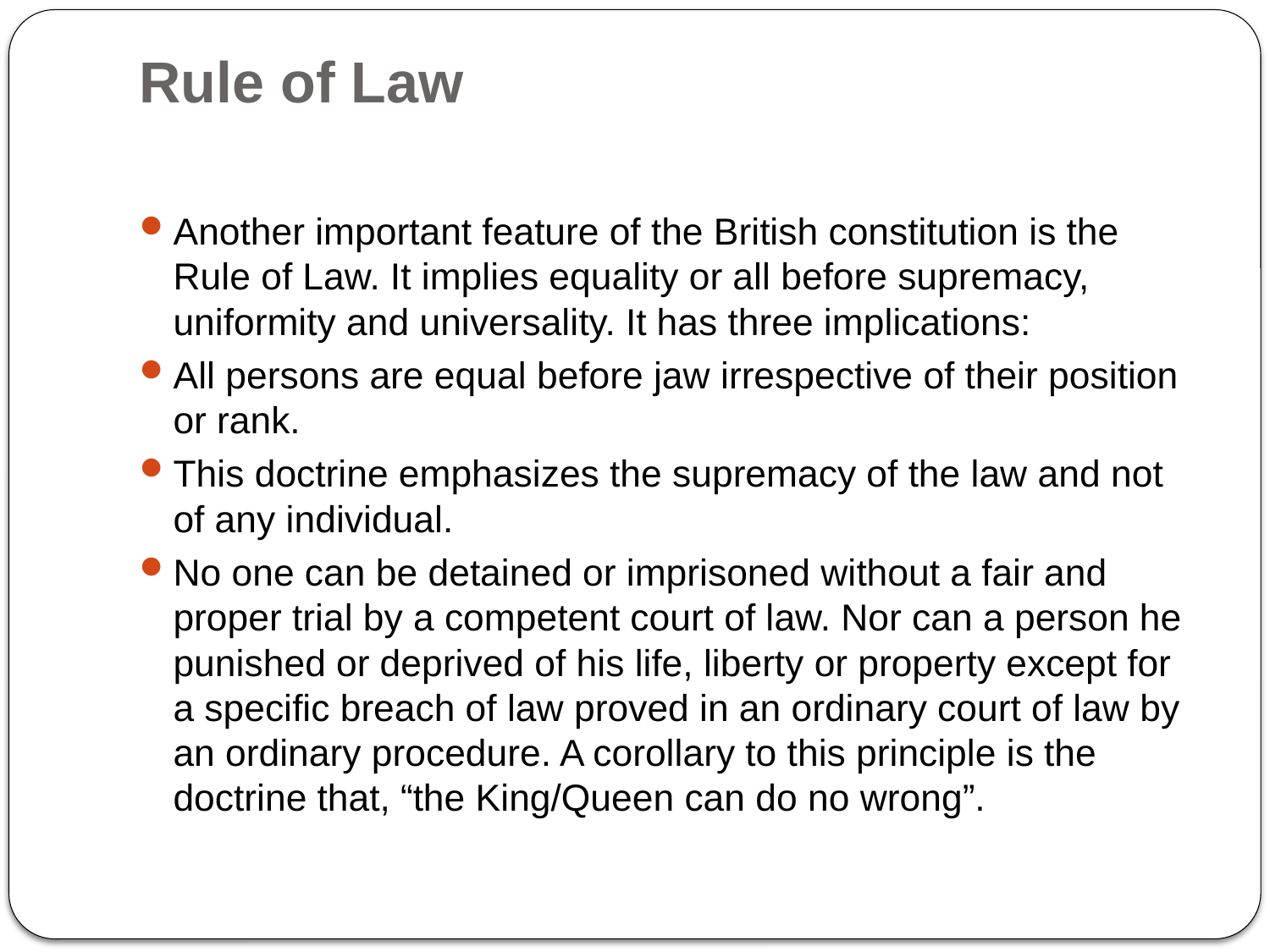

# Rule of Law
Another important feature of the British constitution is the Rule of Law. It implies equality or all before supremacy, uniformity and universality. It has three implications:
All persons are equal before jaw irrespective of their position or rank.
This doctrine emphasizes the supremacy of the law and not of any individual.
No one can be detained or imprisoned without a fair and proper trial by a competent court of law. Nor can a person he punished or deprived of his life, liberty or property except for a specific breach of law proved in an ordinary court of law by an ordinary procedure. A corollary to this principle is the doctrine that, “the King/Queen can do no wrong”.